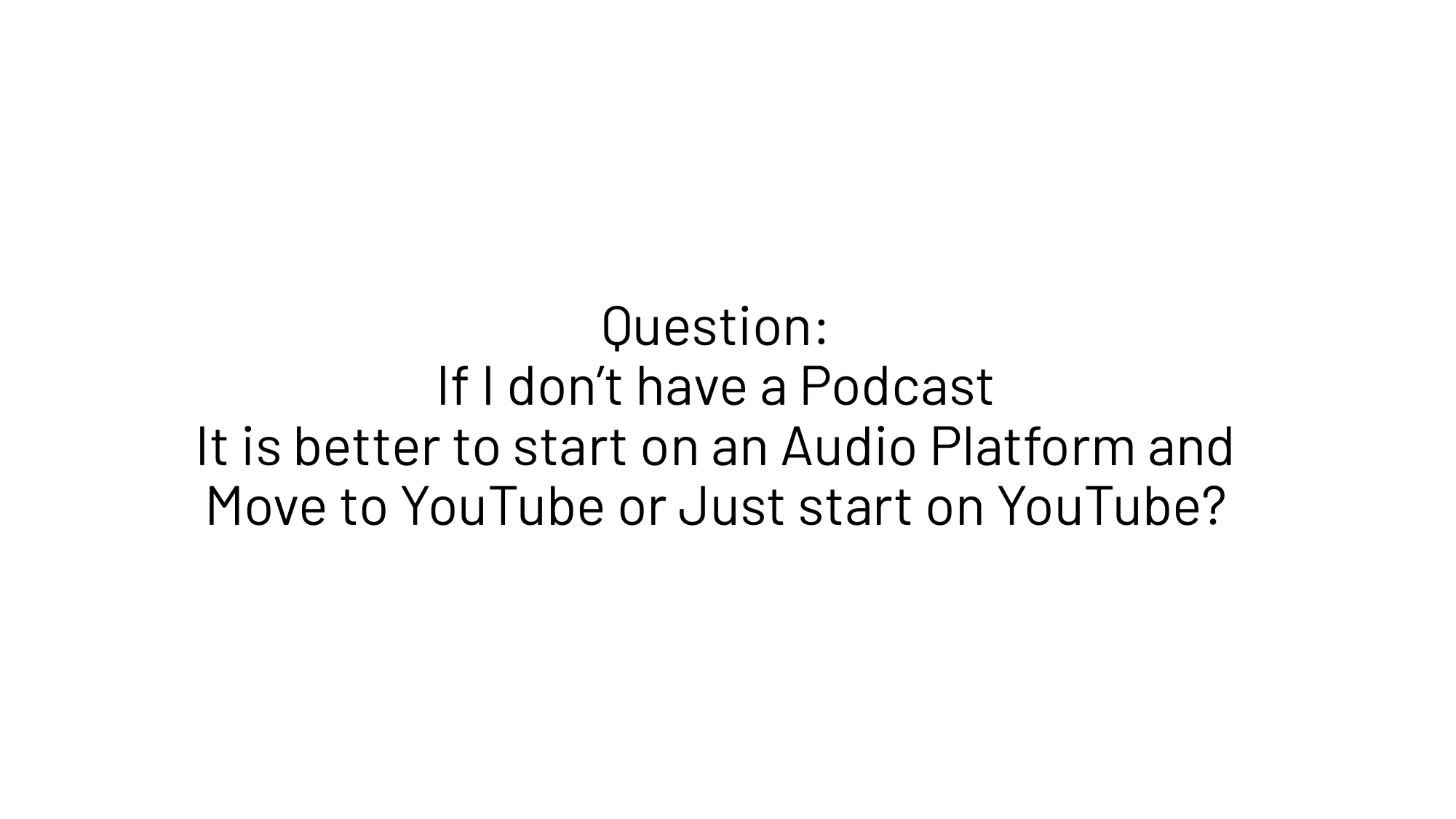

# Question: If I don’t have a Podcast It is better to start on an Audio Platform and Move to YouTube or Just start on YouTube?